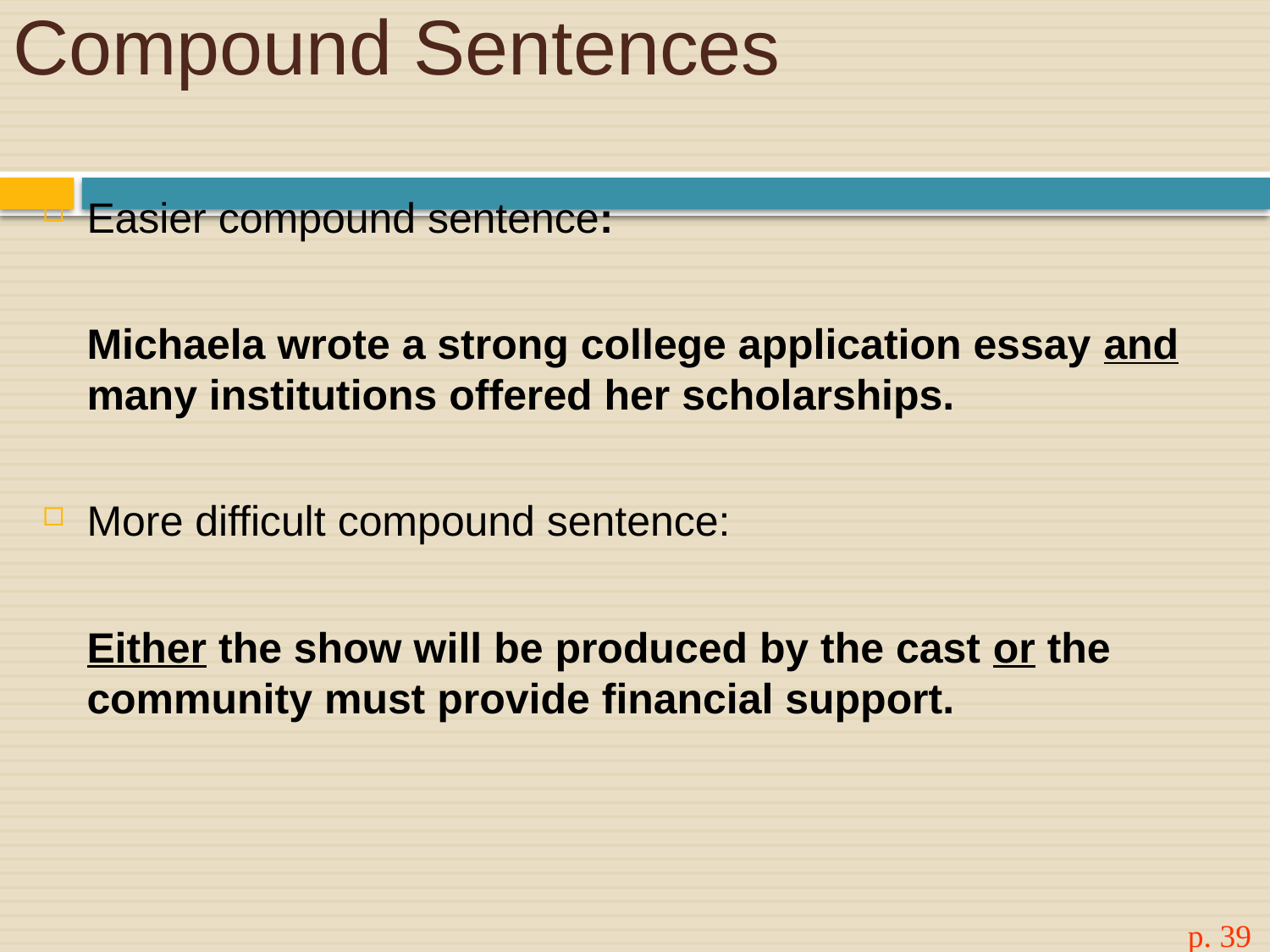

# Compound Sentences

Easier compound sentence:

	Michaela wrote a strong college application essay and many institutions offered her scholarships.

More difficult compound sentence:

	Either the show will be produced by the cast or the community must provide financial support.
p. 39